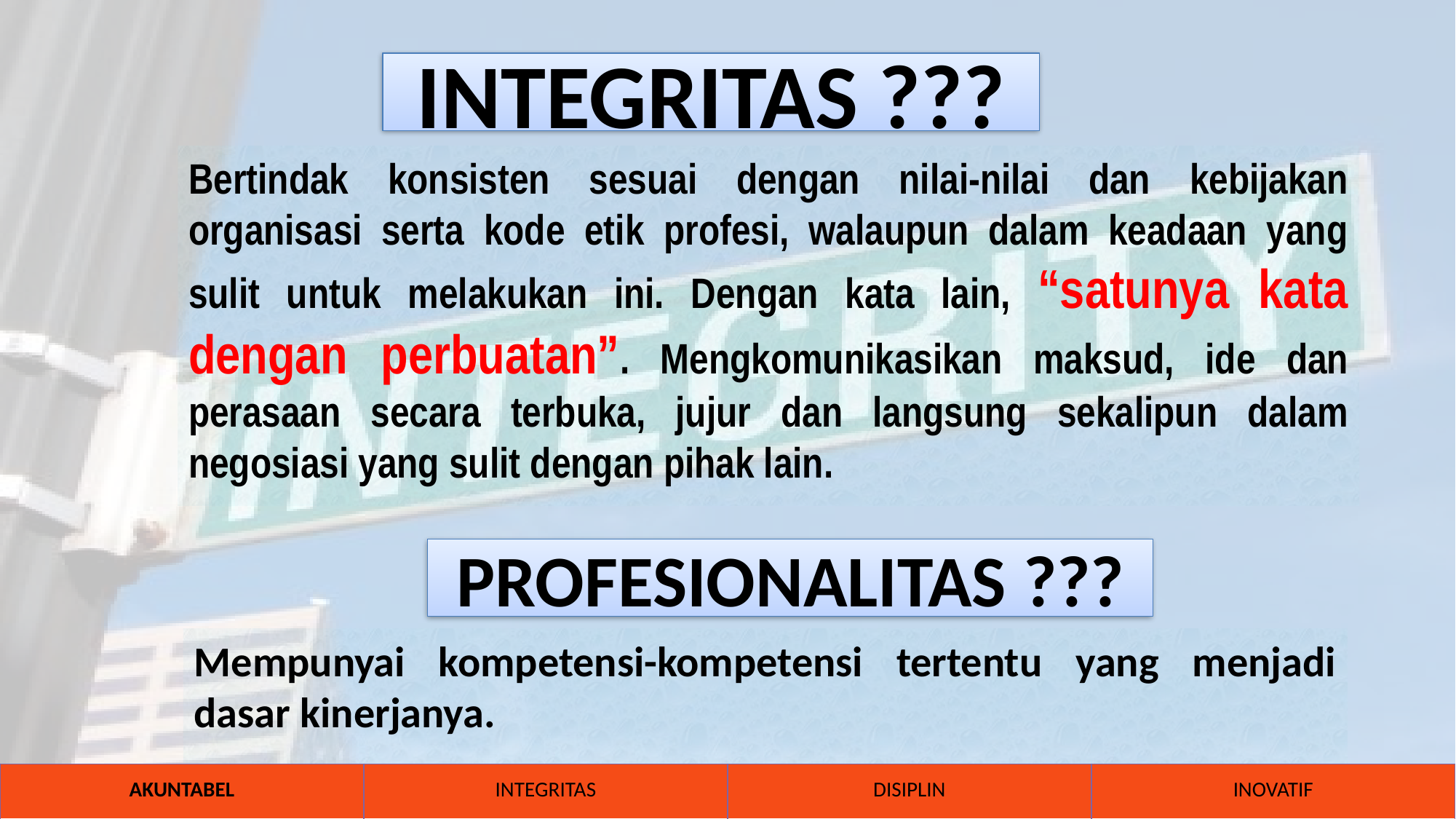

INTEGRITAS ???
Bertindak konsisten sesuai dengan nilai-nilai dan kebijakan organisasi serta kode etik profesi, walaupun dalam keadaan yang sulit untuk melakukan ini. Dengan kata lain, “satunya kata dengan perbuatan”. Mengkomunikasikan maksud, ide dan perasaan secara terbuka, jujur dan langsung sekalipun dalam negosiasi yang sulit dengan pihak lain.

PROFESIONALITAS ???
Mempunyai kompetensi-kompetensi tertentu yang menjadi dasar kinerjanya.
| AKUNTABEL | INTEGRITAS | DISIPLIN | INOVATIF |
| --- | --- | --- | --- |